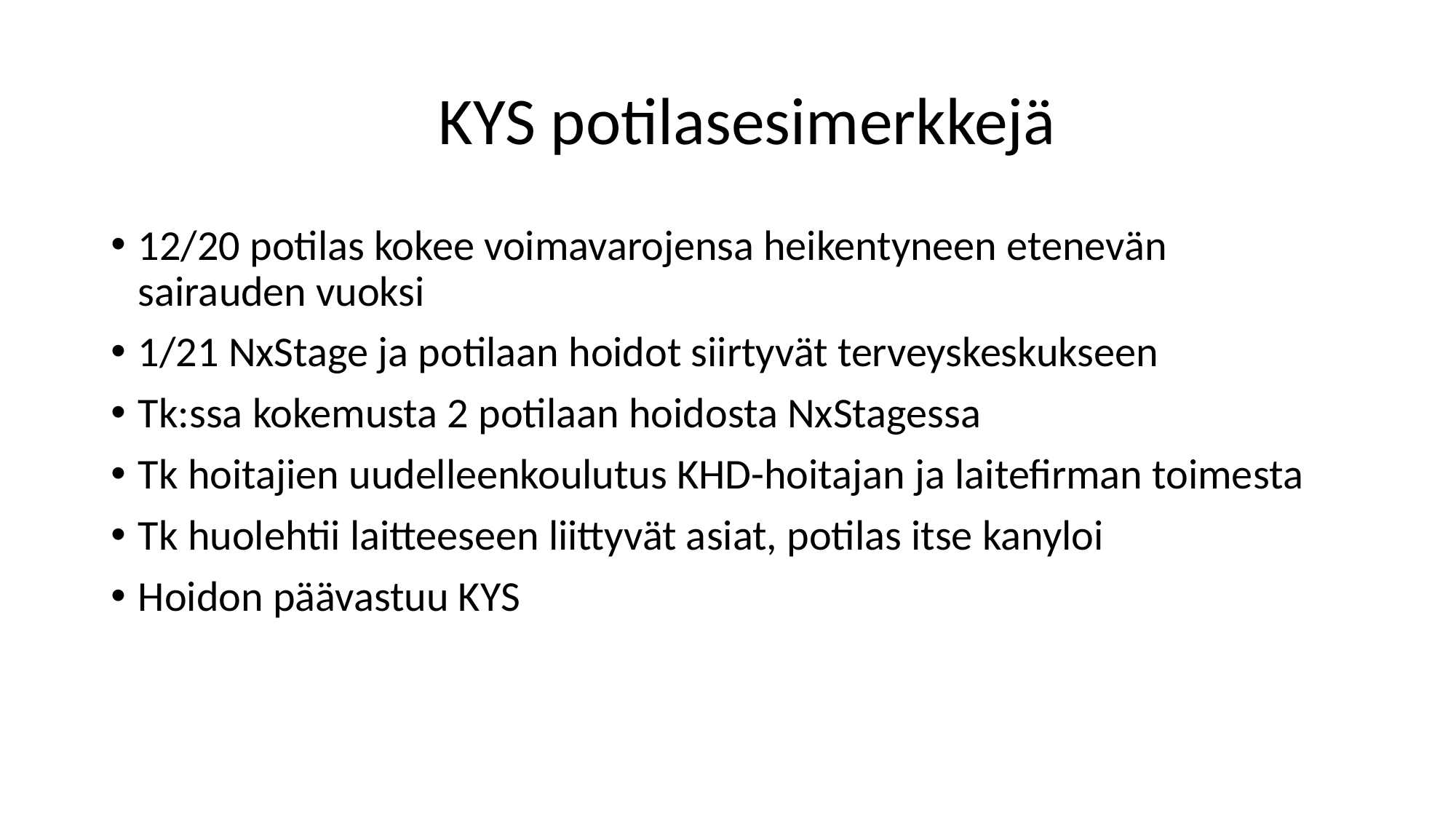

# KYS potilasesimerkkejä
12/20 potilas kokee voimavarojensa heikentyneen etenevän sairauden vuoksi
1/21 NxStage ja potilaan hoidot siirtyvät terveyskeskukseen
Tk:ssa kokemusta 2 potilaan hoidosta NxStagessa
Tk hoitajien uudelleenkoulutus KHD-hoitajan ja laitefirman toimesta
Tk huolehtii laitteeseen liittyvät asiat, potilas itse kanyloi
Hoidon päävastuu KYS